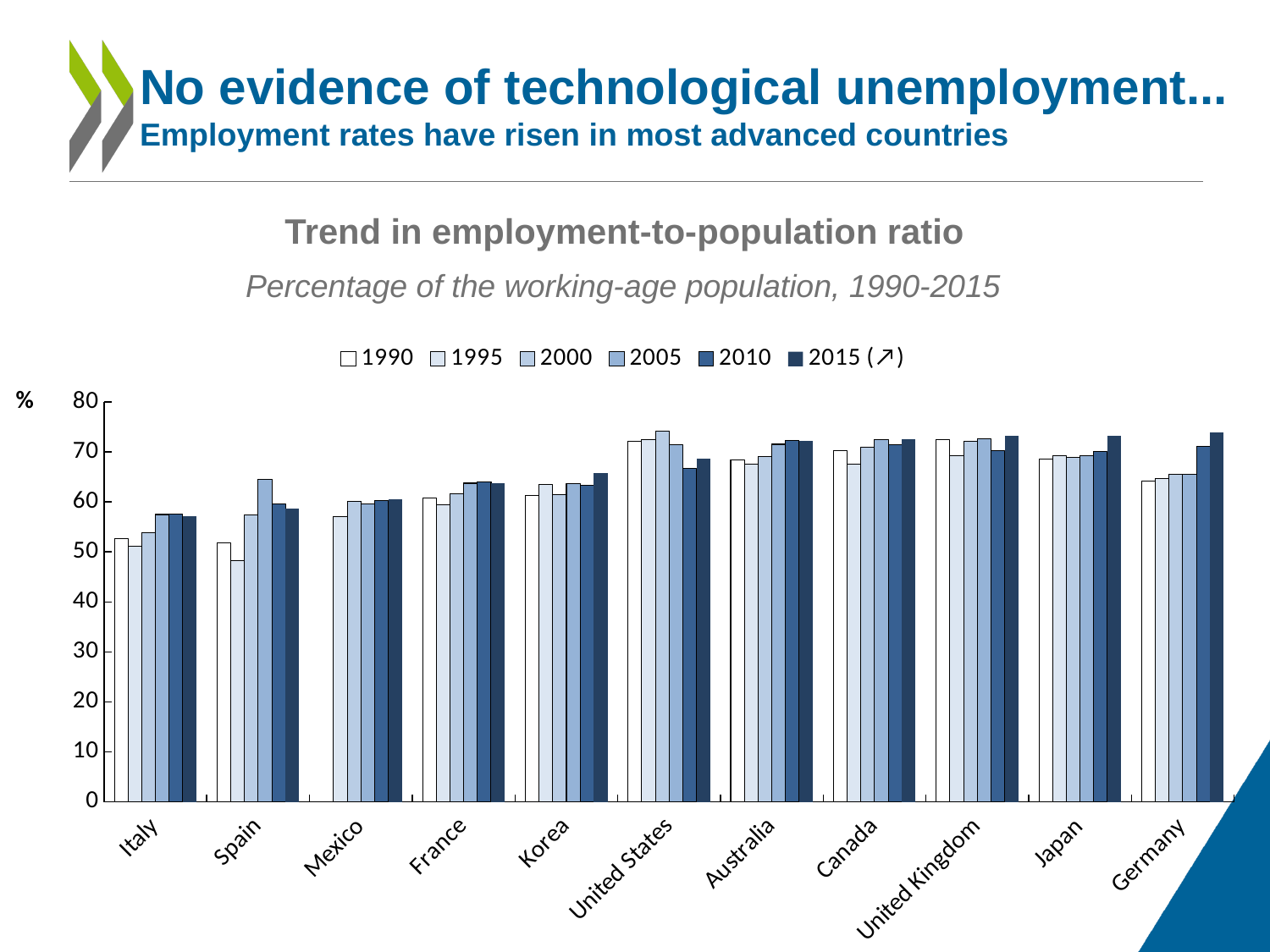

# No evidence of technological unemployment... Employment rates have risen in most advanced countries
Trend in employment-to-population ratio
Percentage of the working-age population, 1990-2015

### Chart

| Category | 1990 | 1995 | 2000 | 2005 | 2010 | 2015 (↗) |
|---|---|---|---|---|---|---|
| Italy | 52.6149921212576 | 51.15651503469545 | 53.87766591166948 | 57.49243253197415 | 57.58874435982977 | 57.12789531113018 |
| Spain | 51.778541603823015 | 48.27530501407758 | 57.40206694570058 | 64.54805100055216 | 59.661632963785294 | 58.716836149450934 |
| Mexico | None | 57.15422260676745 | 60.06972898327684 | 59.68308207084658 | 60.29986354607506 | 60.56776379505205 |
| France | 60.79724955679448 | 59.51348232016164 | 61.71195970697643 | 63.76042586791299 | 63.99547936585142 | 63.79918166788807 |
| Korea | 61.2410166520596 | 63.47301525855673 | 61.46787312101444 | 63.68495710448621 | 63.30955696382392 | 65.74870661961684 |
| United States | 72.19279760378691 | 72.53450761949777 | 74.09539335942516 | 71.53088255311128 | 66.68926553672317 | 68.70915792513694 |
| Australia | 68.37118714032275 | 67.6307359450704 | 69.09805359871466 | 71.54561303822257 | 72.37183212979218 | 72.16142984003575 |
| Canada | 70.34318003316172 | 67.51726270225703 | 70.90693787248973 | 72.4262693715136 | 71.46717227022353 | 72.50910501746714 |
| United Kingdom | 72.47626210002575 | 69.19461242440902 | 72.15377965094288 | 72.71557982889438 | 70.21223452448872 | 73.22600526051252 |
| Japan | 68.58736059479554 | 69.18831915382847 | 68.86912325285896 | 69.28259071031792 | 70.1060157790927 | 73.27451997924234 |
| Germany | 64.14639696011287 | 64.64149174060448 | 65.57454459599353 | 65.50888382687927 | 71.15373860522342 | 73.9673636676929 |